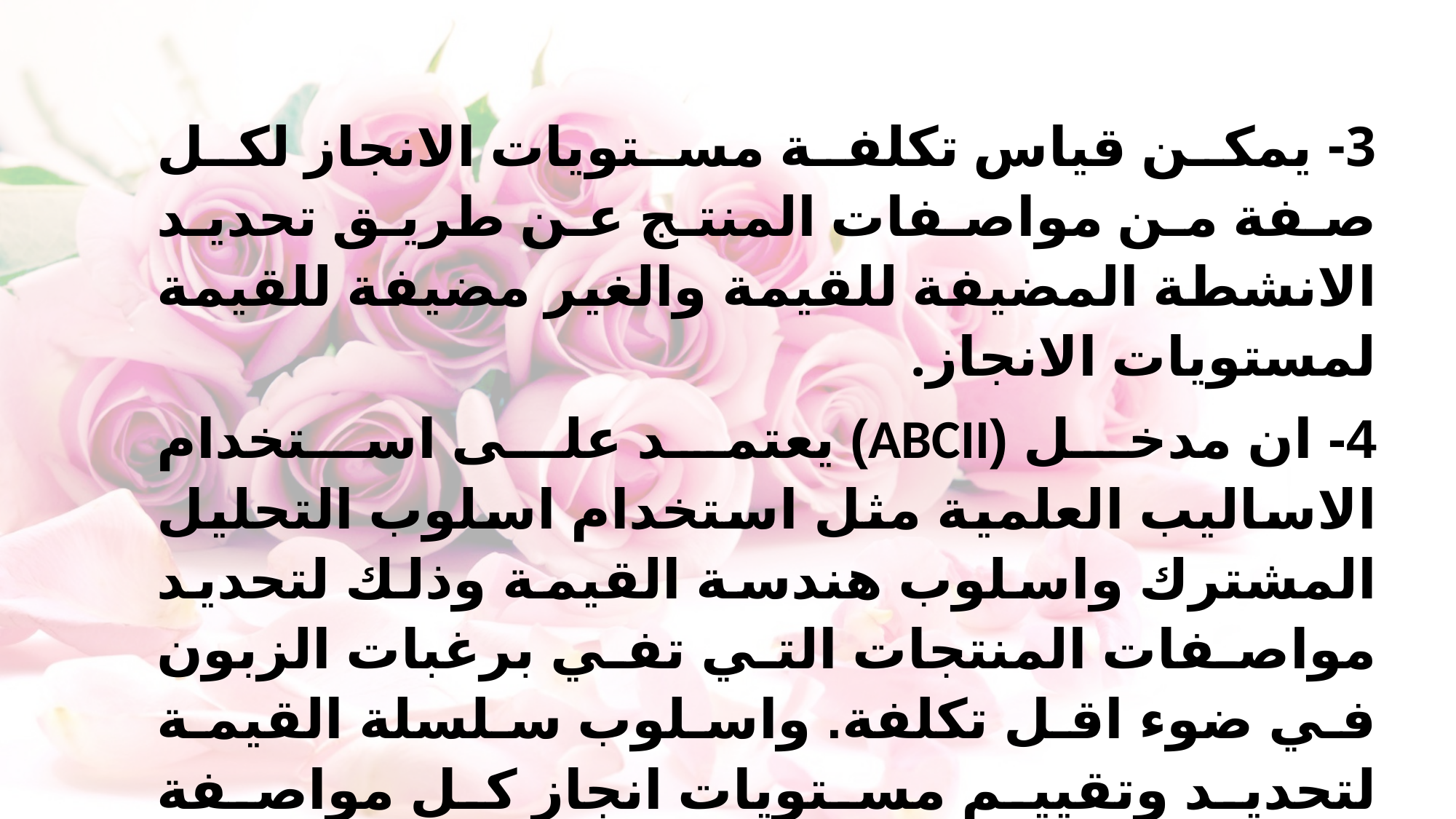

3- يمكن قياس تكلفة مستويات الانجاز لكل صفة من مواصفات المنتج عن طريق تحديد الانشطة المضيفة للقيمة والغير مضيفة للقيمة لمستويات الانجاز.
4- ان مدخل (ABCII) يعتمد على استخدام الاساليب العلمية مثل استخدام اسلوب التحليل المشترك واسلوب هندسة القيمة وذلك لتحديد مواصفات المنتجات التي تفي برغبات الزبون في ضوء اقل تكلفة. واسلوب سلسلة القيمة لتحديد وتقييم مستويات انجاز كل مواصفة ومنفعة كل مستوى منها وبالتالي يمكن تحديد وقياس تكلفة ومنفعة كل وحدة من وحدات المنتج.